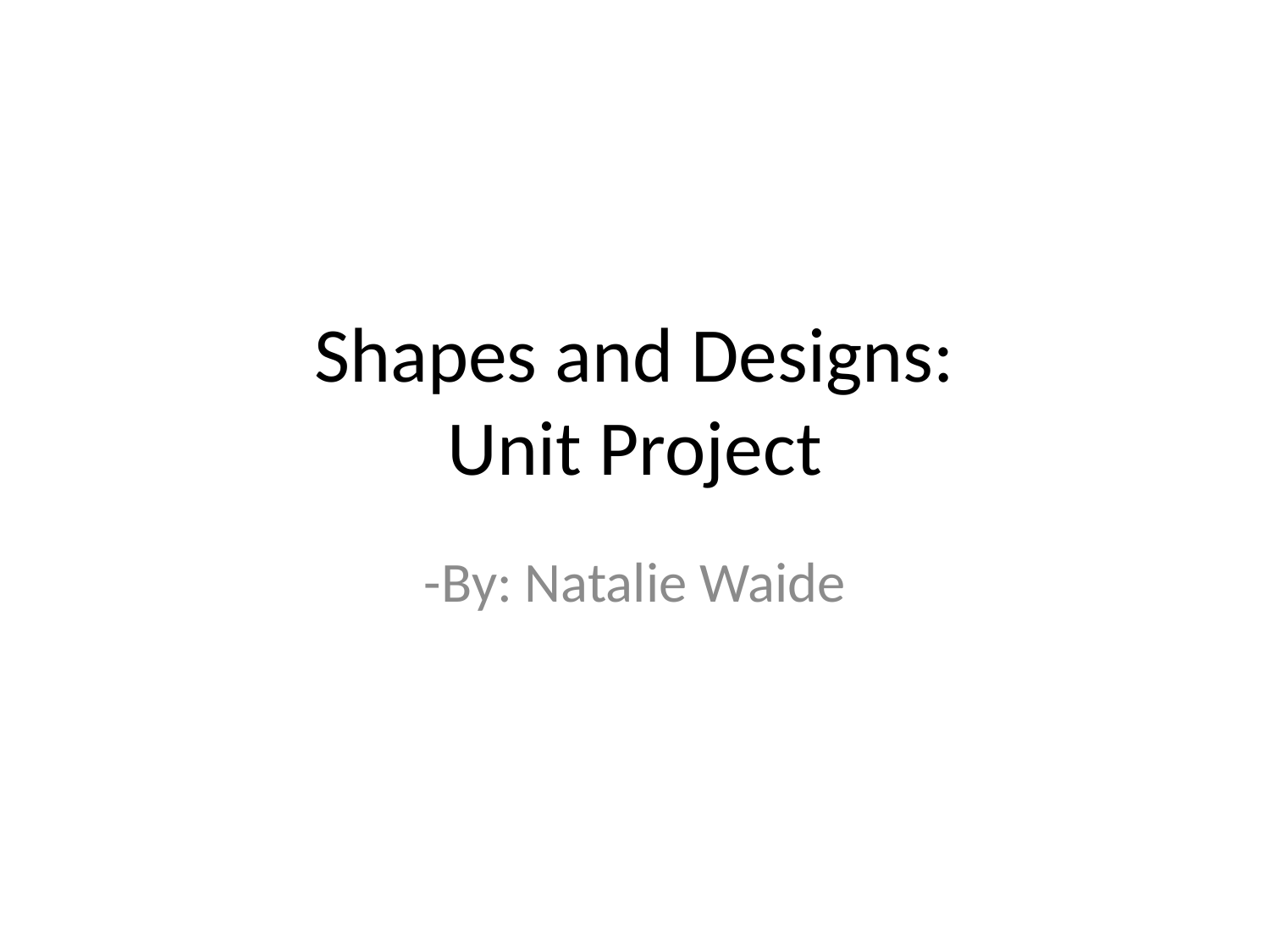

# Shapes and Designs: Unit Project
-By: Natalie Waide